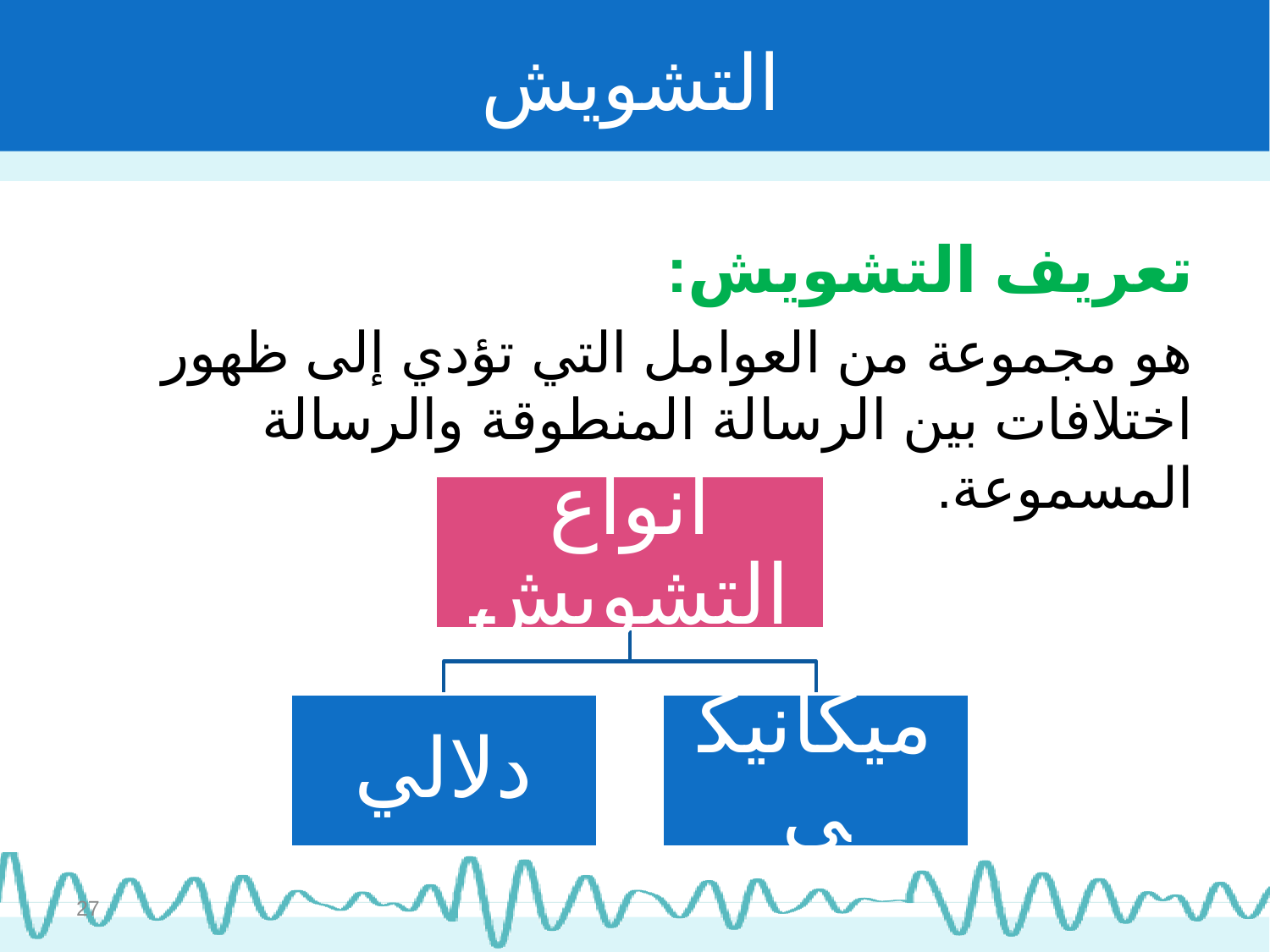

# التشويش
تعريف التشويش:
هو مجموعة من العوامل التي تؤدي إلى ظهور اختلافات بين الرسالة المنطوقة والرسالة المسموعة.

أنواع التشويش
دلالي
ميكانيكي
27